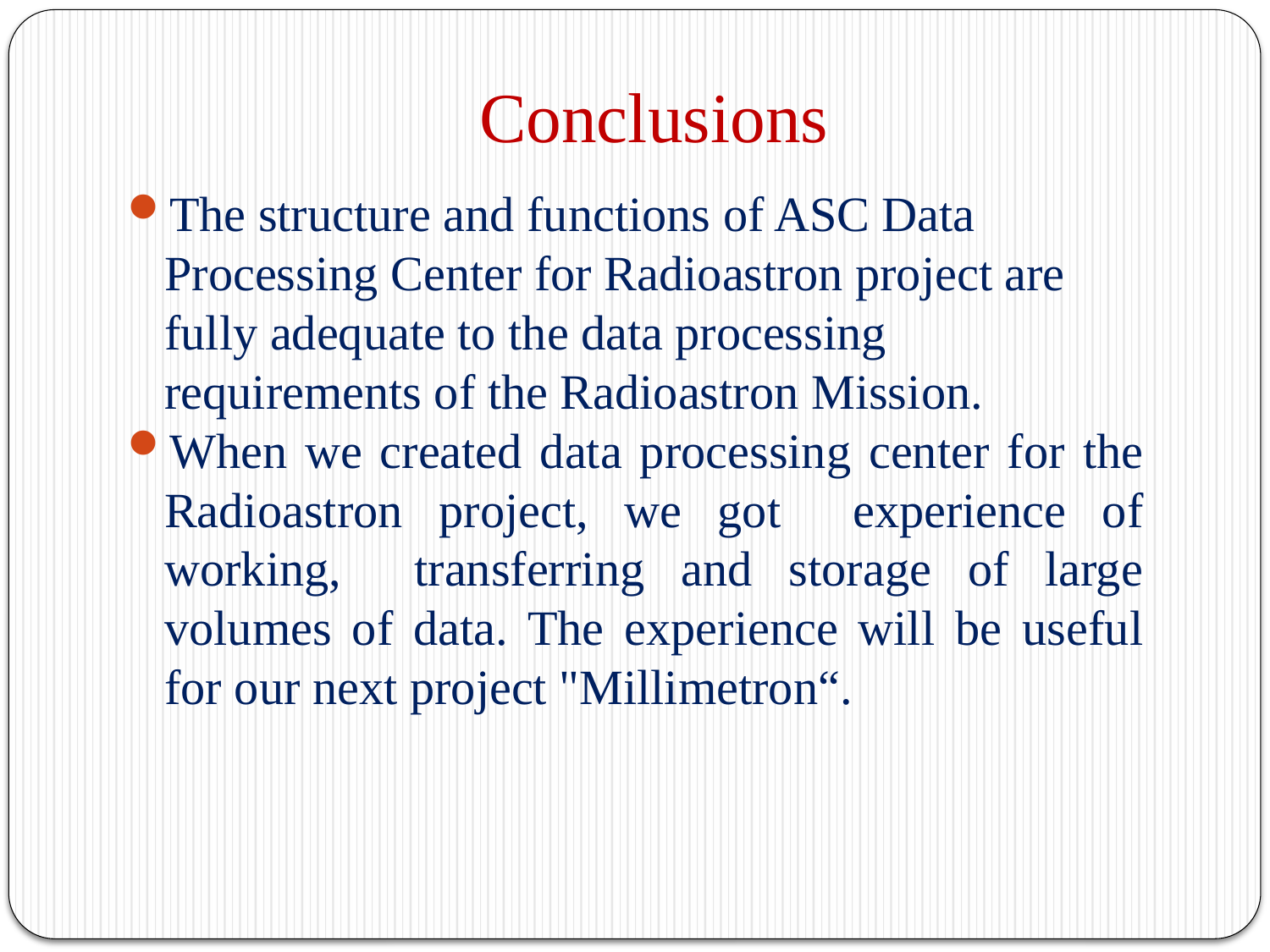

Conclusions
The structure and functions of ASC Data Processing Center for Radioastron project are fully adequate to the data processing requirements of the Radioastron Mission.
When we created data processing center for the Radioastron project, we got  experience of working,  transferring and storage of large volumes of data. The experience will be useful for our next project "Millimetron“.